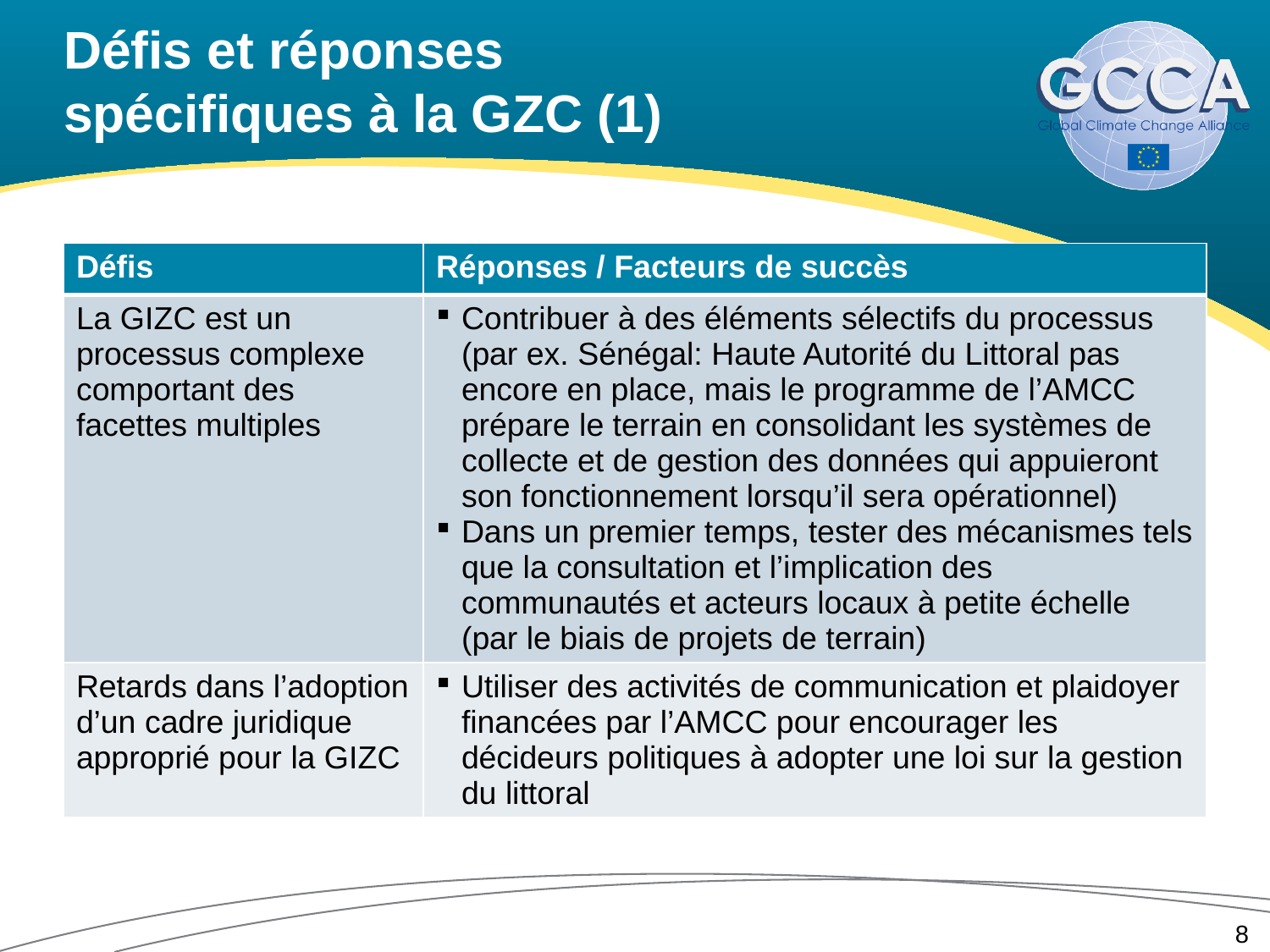

# Défis et réponses spécifiques à la GZC (1)
| Défis | Réponses / Facteurs de succès |
| --- | --- |
| La GIZC est un processus complexe comportant des facettes multiples | Contribuer à des éléments sélectifs du processus (par ex. Sénégal: Haute Autorité du Littoral pas encore en place, mais le programme de l’AMCC prépare le terrain en consolidant les systèmes de collecte et de gestion des données qui appuieront son fonctionnement lorsqu’il sera opérationnel) Dans un premier temps, tester des mécanismes tels que la consultation et l’implication des communautés et acteurs locaux à petite échelle (par le biais de projets de terrain) |
| Retards dans l’adoption d’un cadre juridique approprié pour la GIZC | Utiliser des activités de communication et plaidoyer financées par l’AMCC pour encourager les décideurs politiques à adopter une loi sur la gestion du littoral |
8